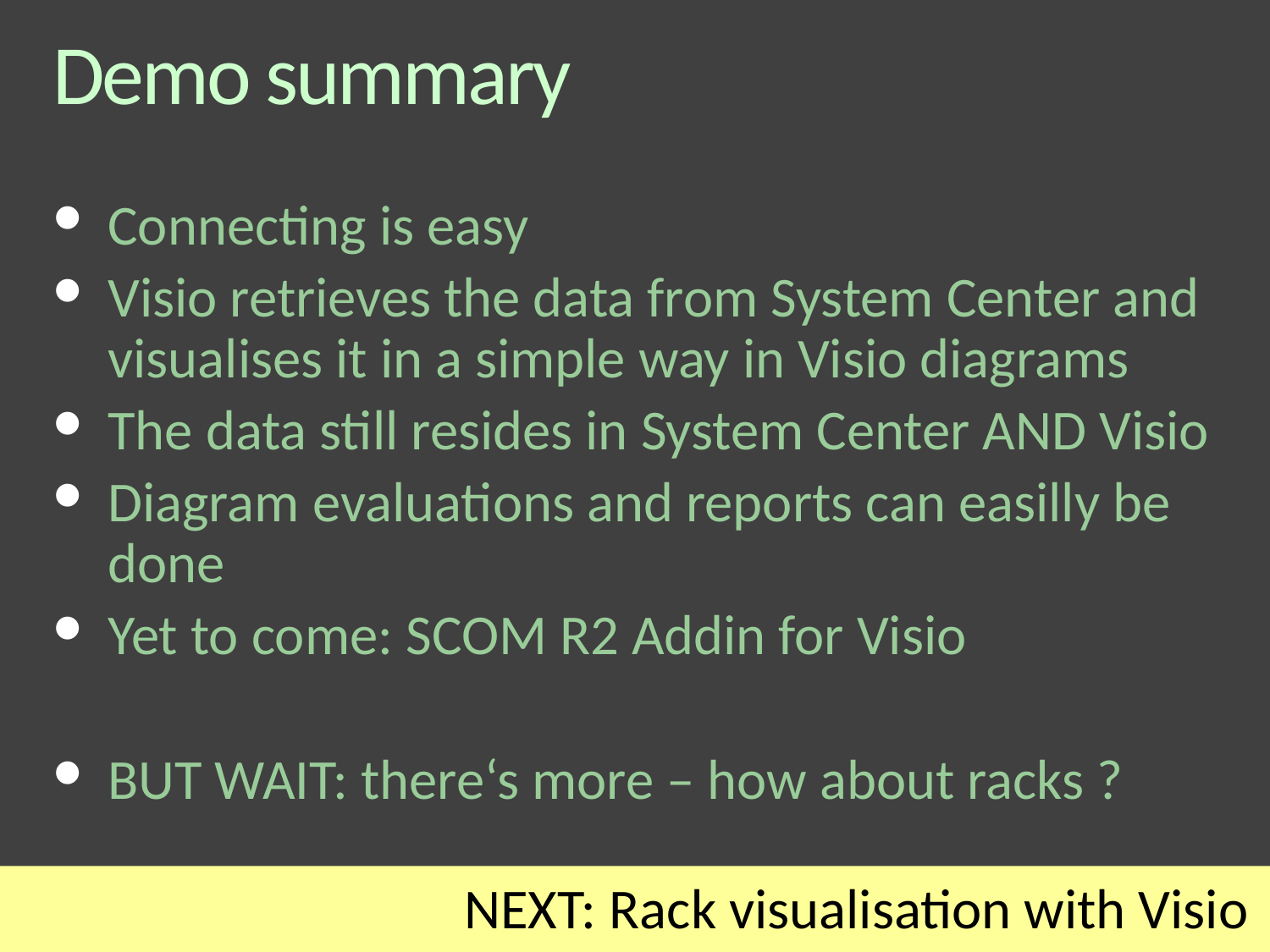

# Demo summary
Connecting is easy
Visio retrieves the data from System Center and visualises it in a simple way in Visio diagrams
The data still resides in System Center AND Visio
Diagram evaluations and reports can easilly be done
Yet to come: SCOM R2 Addin for Visio

BUT WAIT: there‘s more – how about racks ?
NEXT: Rack visualisation with Visio